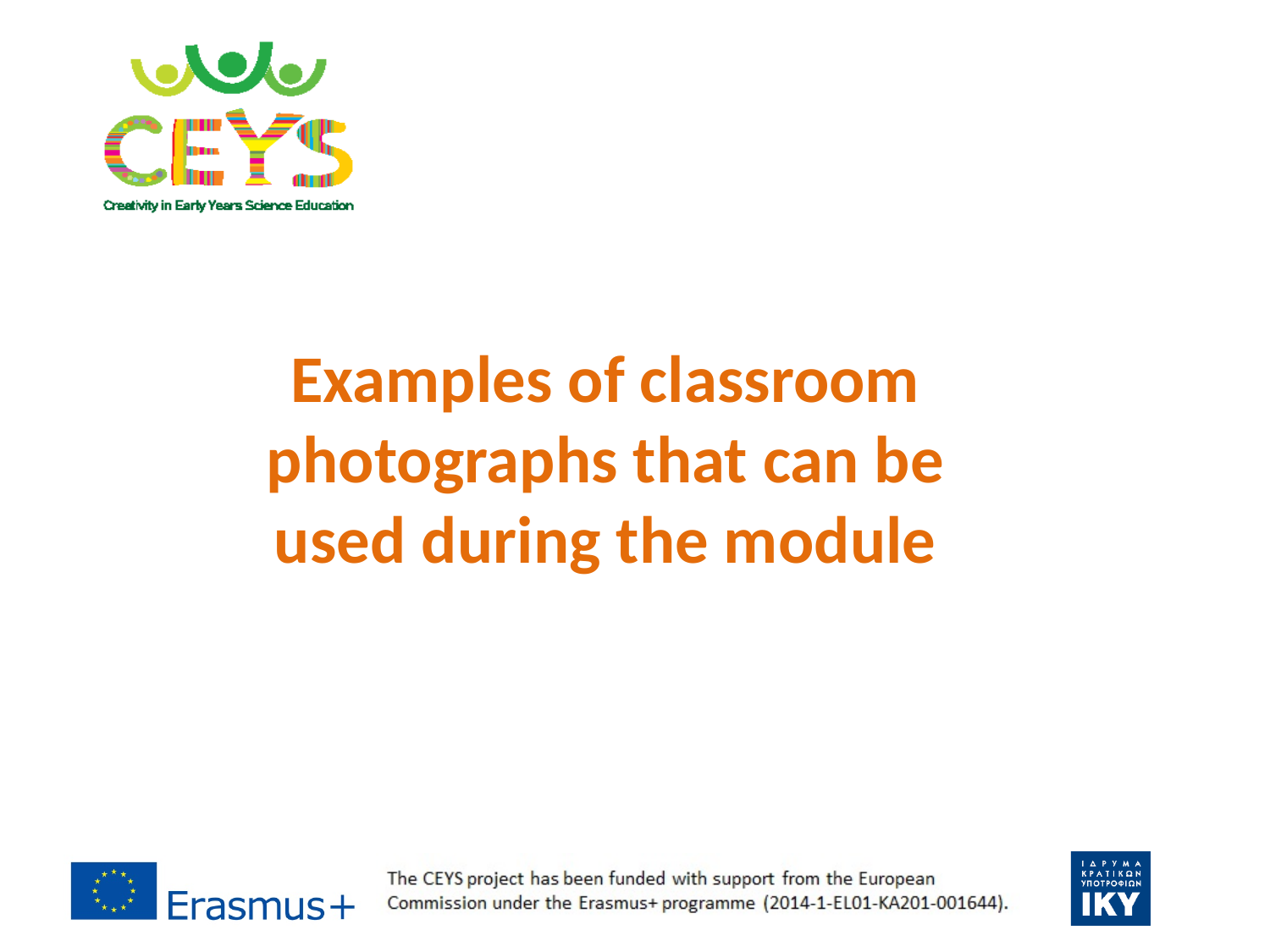

Examples of classroom photographs that can be used during the module